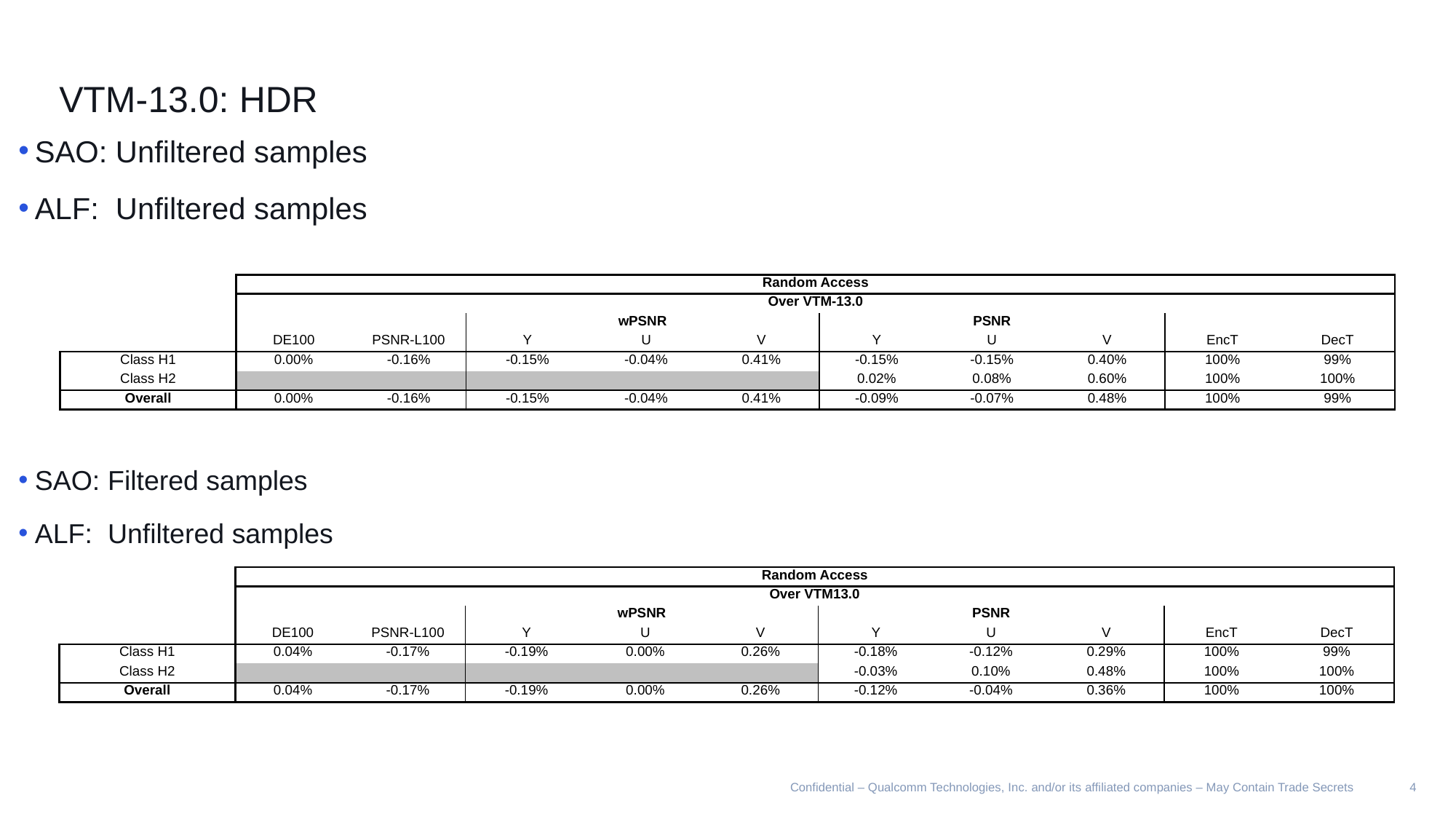

# VTM-13.0: HDR
SAO: Unfiltered samples
ALF:  Unfiltered samples

SAO: Filtered samples
ALF:  Unfiltered samples

|  | Random Access |  |  |  |  |  |  |  |  |  |
| --- | --- | --- | --- | --- | --- | --- | --- | --- | --- | --- |
|  | Over VTM-13.0 |  |  |  |  |  |  |  |  |  |
|  |  |  | wPSNR |  |  | PSNR |  |  |  |  |
|  | DE100 | PSNR-L100 | Y | U | V | Y | U | V | EncT | DecT |
| Class H1 | 0.00% | -0.16% | -0.15% | -0.04% | 0.41% | -0.15% | -0.15% | 0.40% | 100% | 99% |
| Class H2 |  |  |  |  |  | 0.02% | 0.08% | 0.60% | 100% | 100% |
| Overall | 0.00% | -0.16% | -0.15% | -0.04% | 0.41% | -0.09% | -0.07% | 0.48% | 100% | 99% |
|  | Random Access |  |  |  |  |  |  |  |  |  |
| --- | --- | --- | --- | --- | --- | --- | --- | --- | --- | --- |
|  | Over VTM13.0 |  |  |  |  |  |  |  |  |  |
|  |  |  | wPSNR |  |  | PSNR |  |  |  |  |
|  | DE100 | PSNR-L100 | Y | U | V | Y | U | V | EncT | DecT |
| Class H1 | 0.04% | -0.17% | -0.19% | 0.00% | 0.26% | -0.18% | -0.12% | 0.29% | 100% | 99% |
| Class H2 |  |  |  |  |  | -0.03% | 0.10% | 0.48% | 100% | 100% |
| Overall | 0.04% | -0.17% | -0.19% | 0.00% | 0.26% | -0.12% | -0.04% | 0.36% | 100% | 100% |